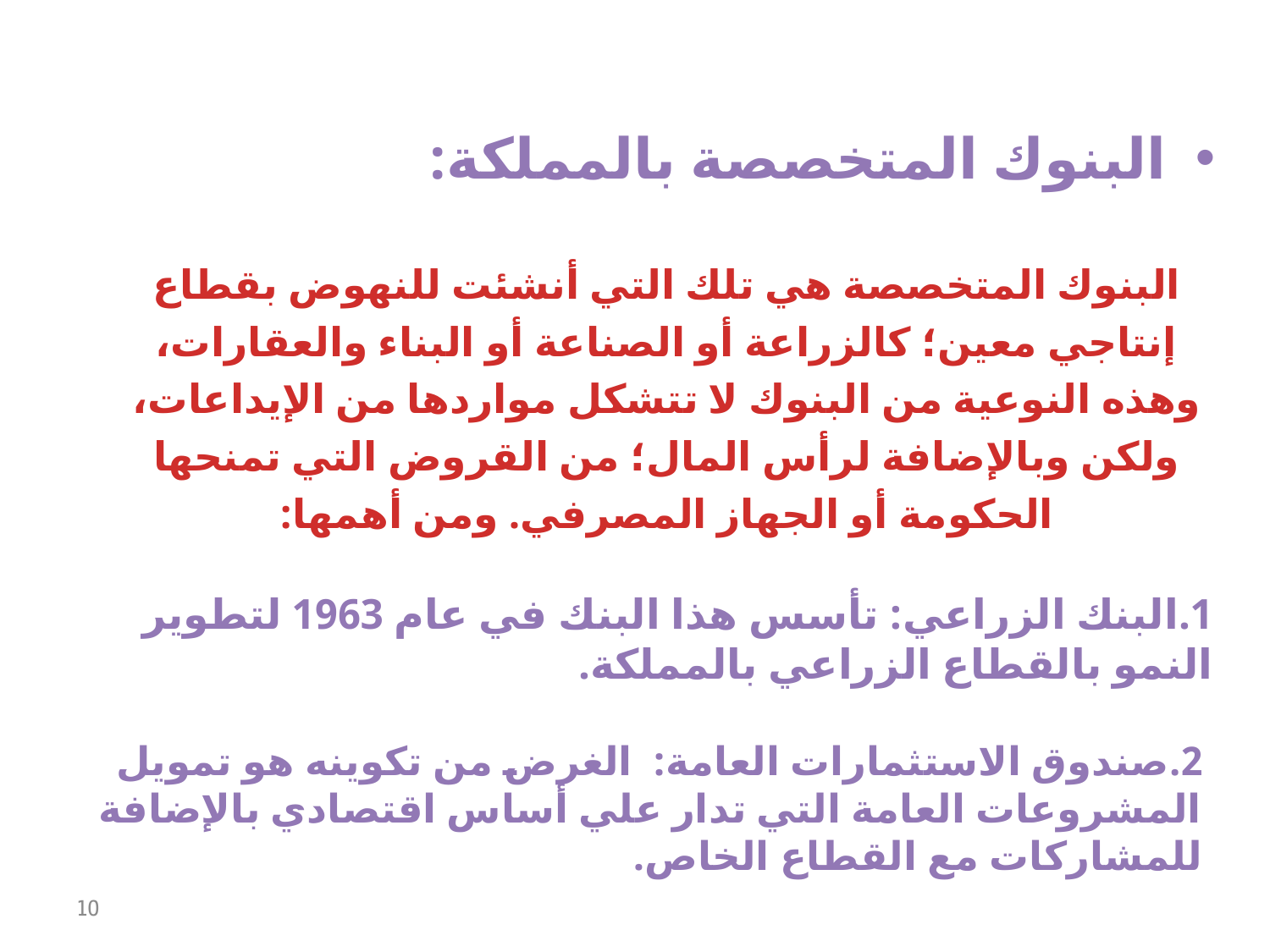

البنوك المتخصصة بالمملكة:
البنوك المتخصصة هي تلك التي أنشئت للنهوض بقطاع إنتاجي معين؛ كالزراعة أو الصناعة أو البناء والعقارات، وهذه النوعية من البنوك لا تتشكل مواردها من الإيداعات، ولكن وبالإضافة لرأس المال؛ من القروض التي تمنحها الحكومة أو الجهاز المصرفي. ومن أهمها:

1.	البنك الزراعي: تأسس هذا البنك في عام 1963 لتطوير النمو بالقطاع الزراعي بالمملكة.
2.	صندوق الاستثمارات العامة:  الغرض من تكوينه هو تمويل المشروعات العامة التي تدار علي أساس اقتصادي بالإضافة للمشاركات مع القطاع الخاص.
10